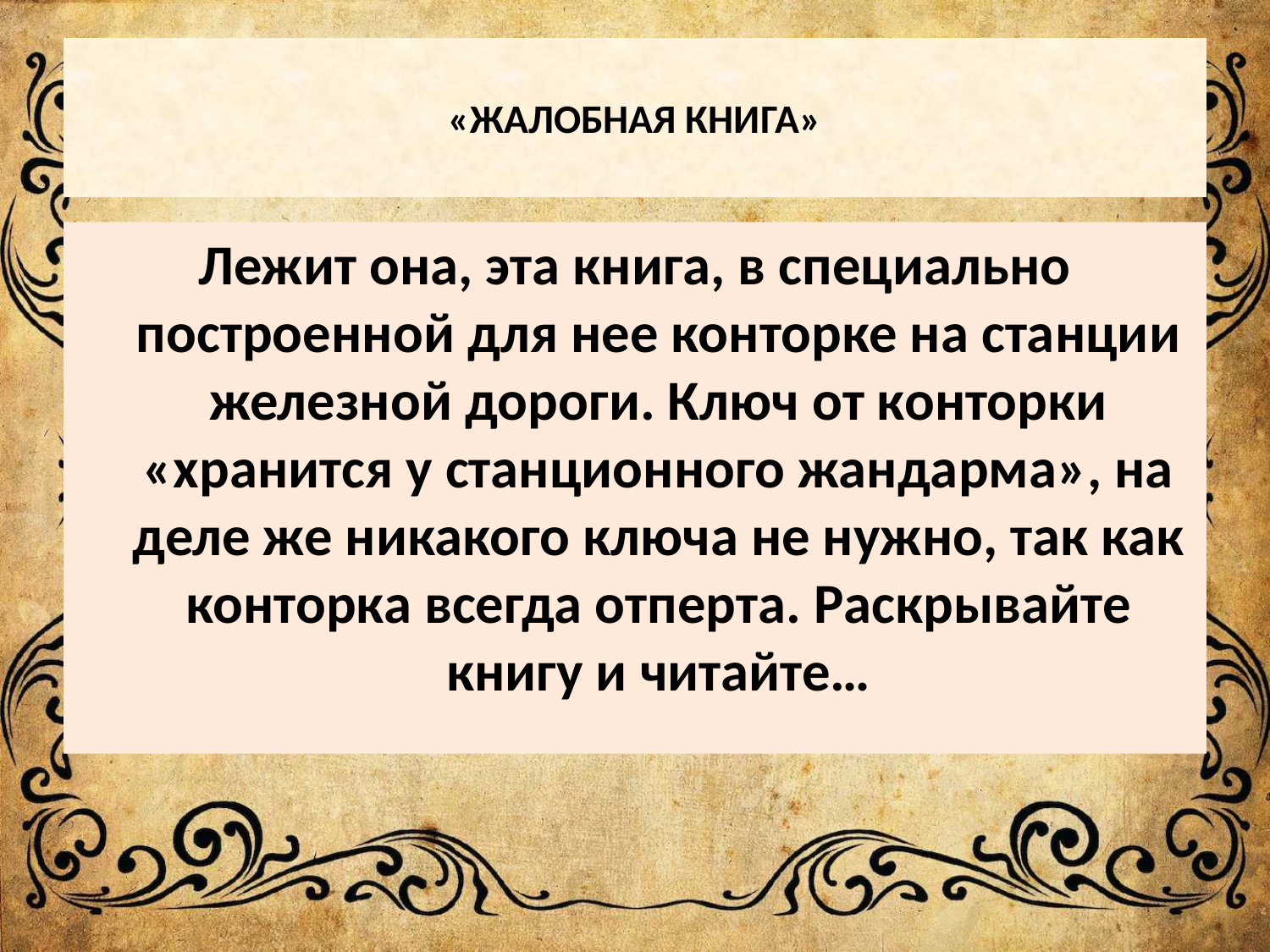

# «ЖАЛОБНАЯ КНИГА»
Лежит она, эта книга, в специально построенной для нее конторке на станции железной дороги. Ключ от конторки «хранится у станционного жандарма», на деле же никакого ключа не нужно, так как конторка всегда отперта. Раскрывайте книгу и читайте…